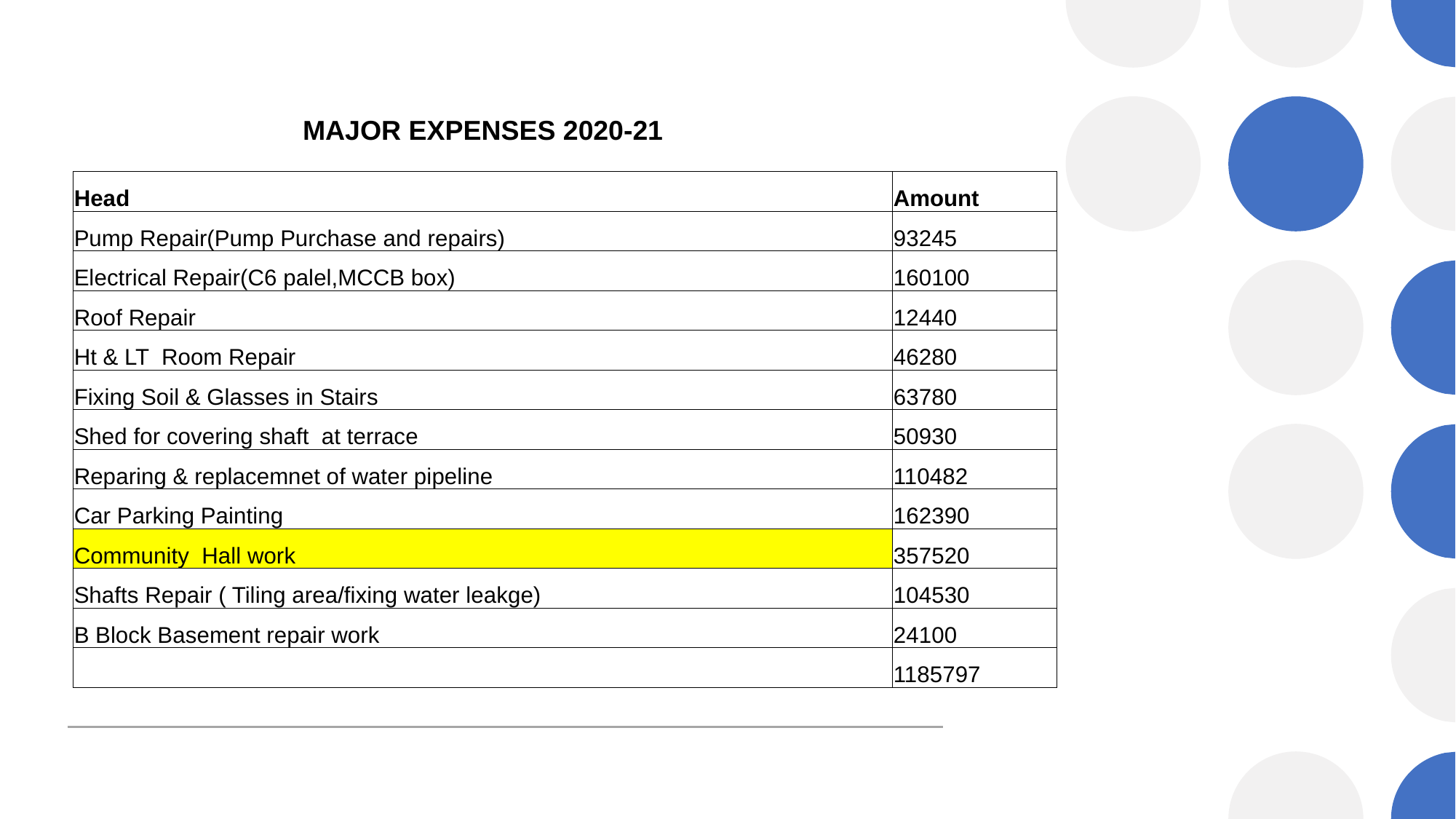

| MAJOR EXPENSES 2020-21 |  |
| --- | --- |
|  |  |
| Head | Amount |
| Pump Repair(Pump Purchase and repairs) | 93245 |
| Electrical Repair(C6 palel,MCCB box) | 160100 |
| Roof Repair | 12440 |
| Ht & LT Room Repair | 46280 |
| Fixing Soil & Glasses in Stairs | 63780 |
| Shed for covering shaft at terrace | 50930 |
| Reparing & replacemnet of water pipeline | 110482 |
| Car Parking Painting | 162390 |
| Community Hall work | 357520 |
| Shafts Repair ( Tiling area/fixing water leakge) | 104530 |
| B Block Basement repair work | 24100 |
|  | 1185797 |